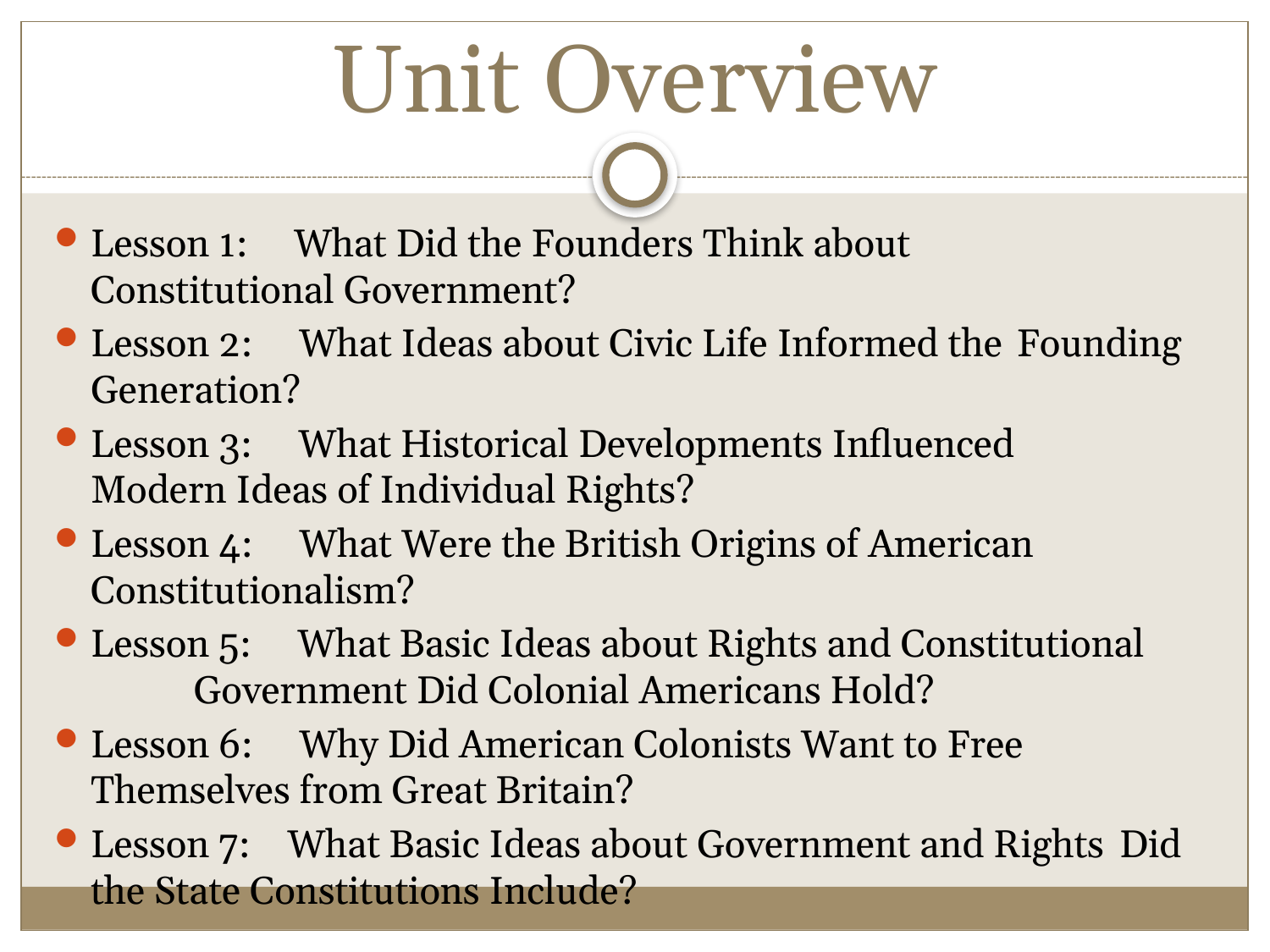

# Unit Overview
Lesson 1:     What Did the Founders Think about   				Constitutional Government?
Lesson 2:     What Ideas about Civic Life Informed the 				Founding Generation?
Lesson 3:     What Historical Developments Influenced 			Modern Ideas of Individual Rights?
Lesson 4:     What Were the British Origins of American 			Constitutionalism?
Lesson 5:     What Basic Ideas about Rights and Constitutional 		Government Did Colonial Americans Hold?
Lesson 6:     Why Did American Colonists Want to Free 			Themselves from Great Britain?
Lesson 7:    What Basic Ideas about Government and Rights 			Did the State Constitutions Include?